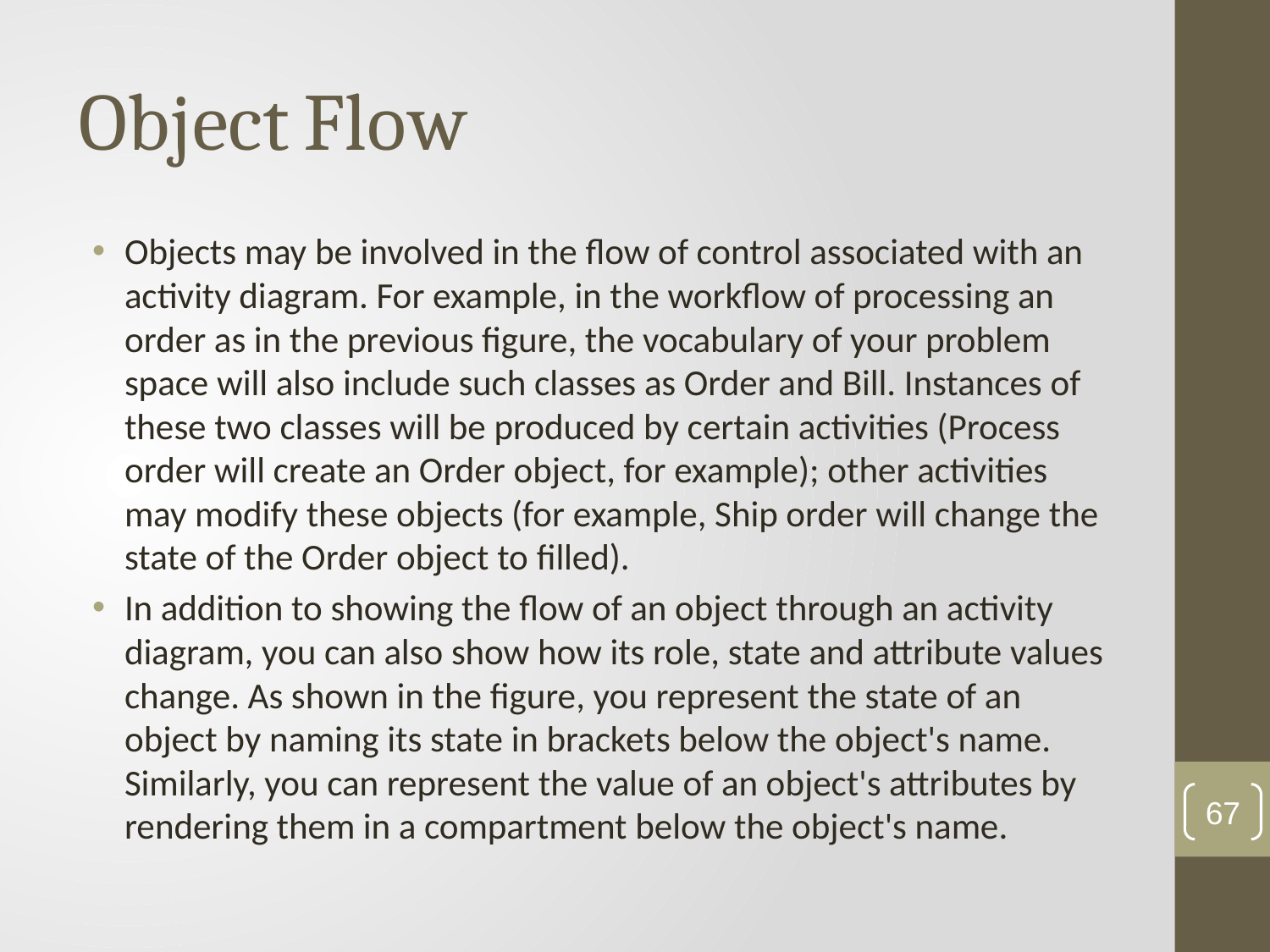

# Object Flow
Objects may be involved in the flow of control associated with an activity diagram. For example, in the workflow of processing an order as in the previous figure, the vocabulary of your problem space will also include such classes as Order and Bill. Instances of these two classes will be produced by certain activities (Process order will create an Order object, for example); other activities may modify these objects (for example, Ship order will change the state of the Order object to filled).
In addition to showing the flow of an object through an activity diagram, you can also show how its role, state and attribute values change. As shown in the figure, you represent the state of an object by naming its state in brackets below the object's name. Similarly, you can represent the value of an object's attributes by rendering them in a compartment below the object's name.
67